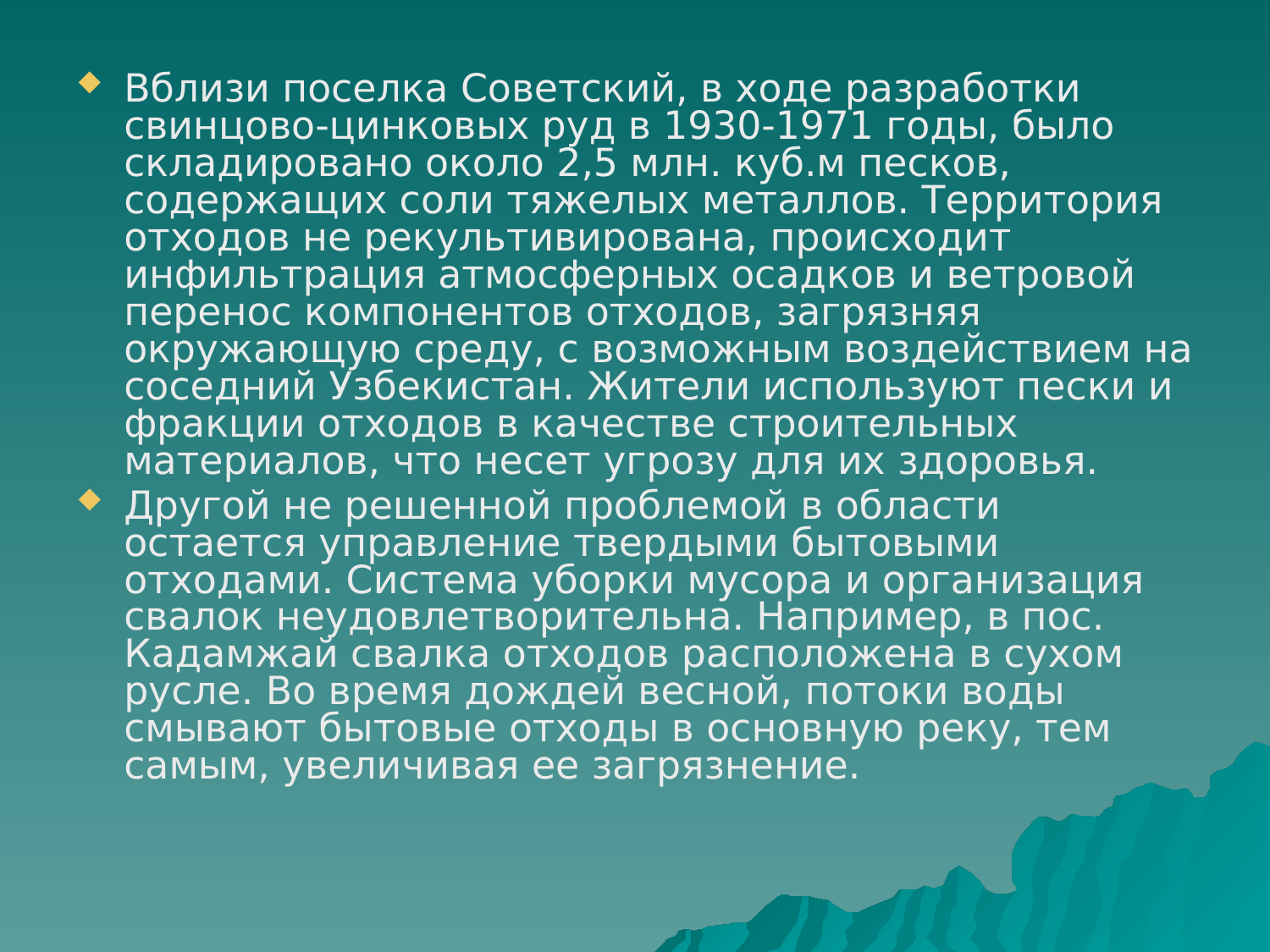

Вблизи поселка Советский, в ходе разработки свинцово-цинковых руд в 1930-1971 годы, было складировано около 2,5 млн. куб.м песков, содержащих соли тяжелых металлов. Территория отходов не рекультивирована, происходит инфильтрация атмосферных осадков и ветровой перенос компонентов отходов, загрязняя окружающую среду, с возможным воздействием на соседний Узбекистан. Жители используют пески и фракции отходов в качестве строительных материалов, что несет угрозу для их здоровья.
Другой не решенной проблемой в области остается управление твердыми бытовыми отходами. Система уборки мусора и организация свалок неудовлетворительна. Например, в пос. Кадамжай свалка отходов расположена в сухом русле. Во время дождей весной, потоки воды смывают бытовые отходы в основную реку, тем самым, увеличивая ее загрязнение.